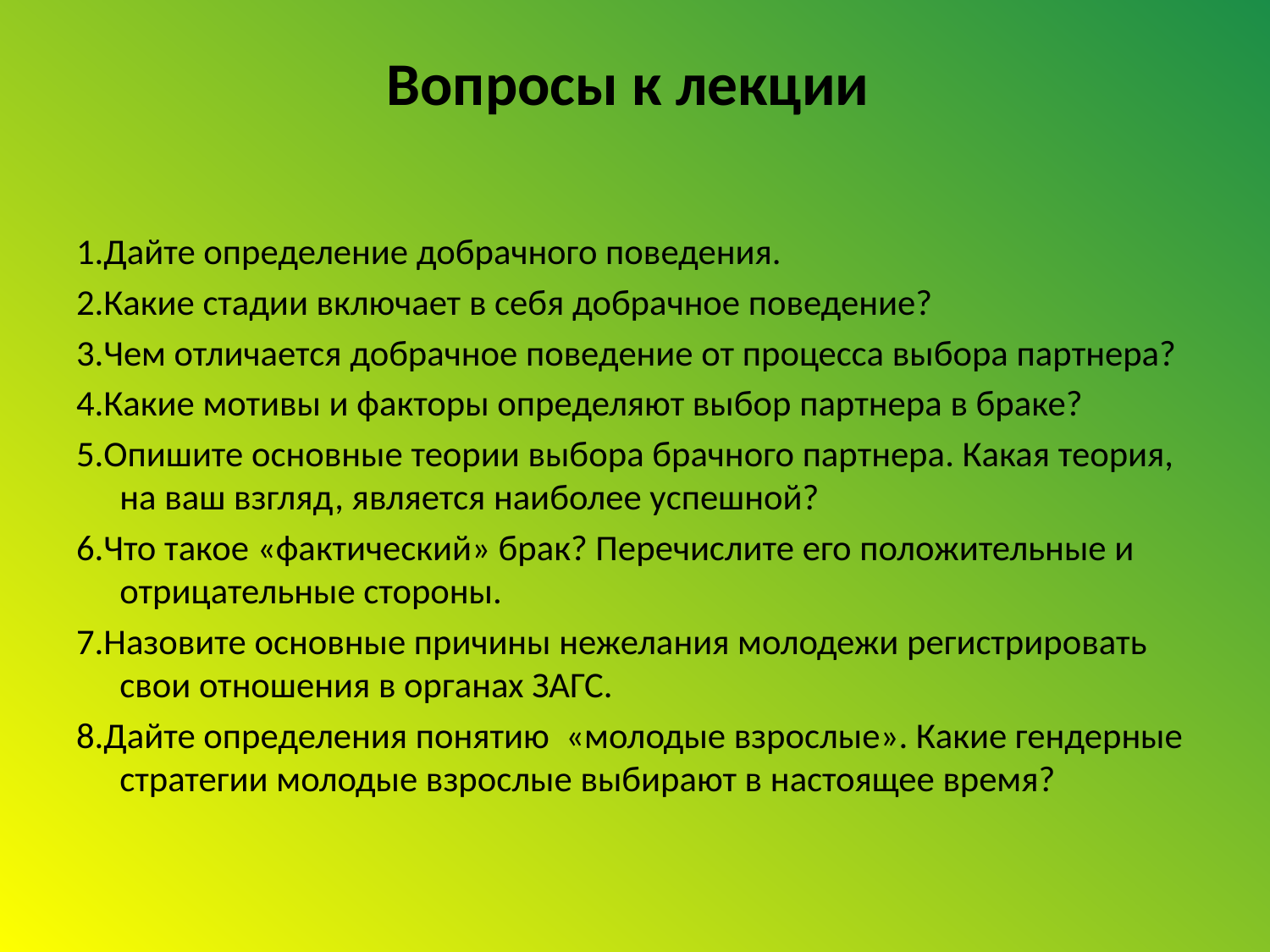

# Вопросы к лекции
1.Дайте определение добрачного поведения.
2.Какие стадии включает в себя добрачное поведение?
3.Чем отличается добрачное поведение от процесса выбора партнера?
4.Какие мотивы и факторы определяют выбор партнера в браке?
5.Опишите основные теории выбора брачного партнера. Какая теория, на ваш взгляд, является наиболее успешной?
6.Что такое «фактический» брак? Перечислите его положительные и отрицательные стороны.
7.Назовите основные причины нежелания молодежи регистрировать  свои отношения в органах ЗАГС.
8.Дайте определения понятию  «молодые взрослые». Какие гендерные стратегии молодые взрослые выбирают в настоящее время?